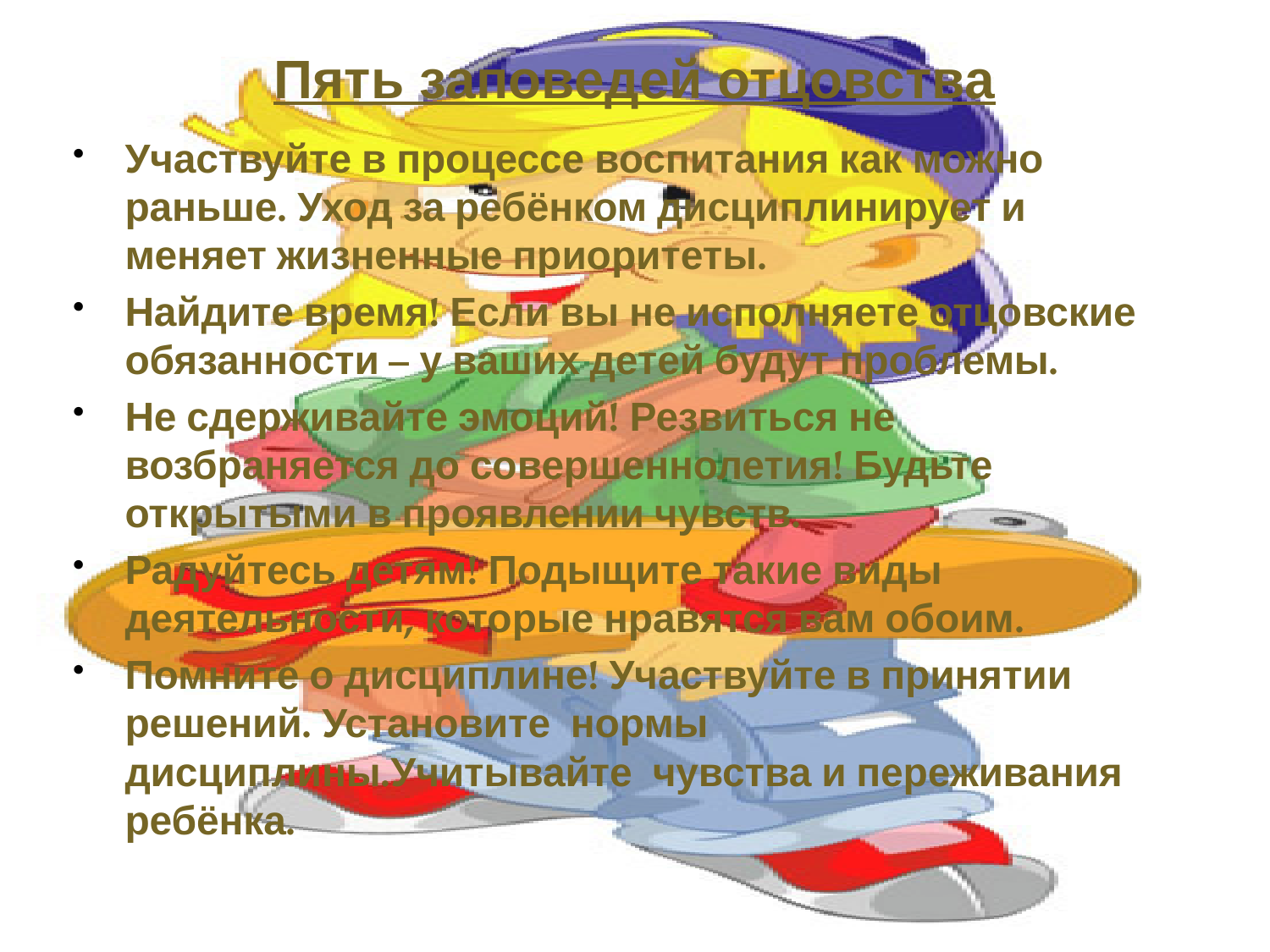

# Пять заповедей отцовства
Участвуйте в процессе воспитания как можно раньше. Уход за ребёнком дисциплинирует и меняет жизненные приоритеты.
Найдите время! Если вы не исполняете отцовские обязанности – у ваших детей будут проблемы.
Не сдерживайте эмоций! Резвиться не возбраняется до совершеннолетия! Будьте открытыми в проявлении чувств.
Радуйтесь детям! Подыщите такие виды деятельности, которые нравятся вам обоим.
Помните о дисциплине! Участвуйте в принятии решений. Установите  нормы дисциплины.Учитывайте  чувства и переживания ребёнка.